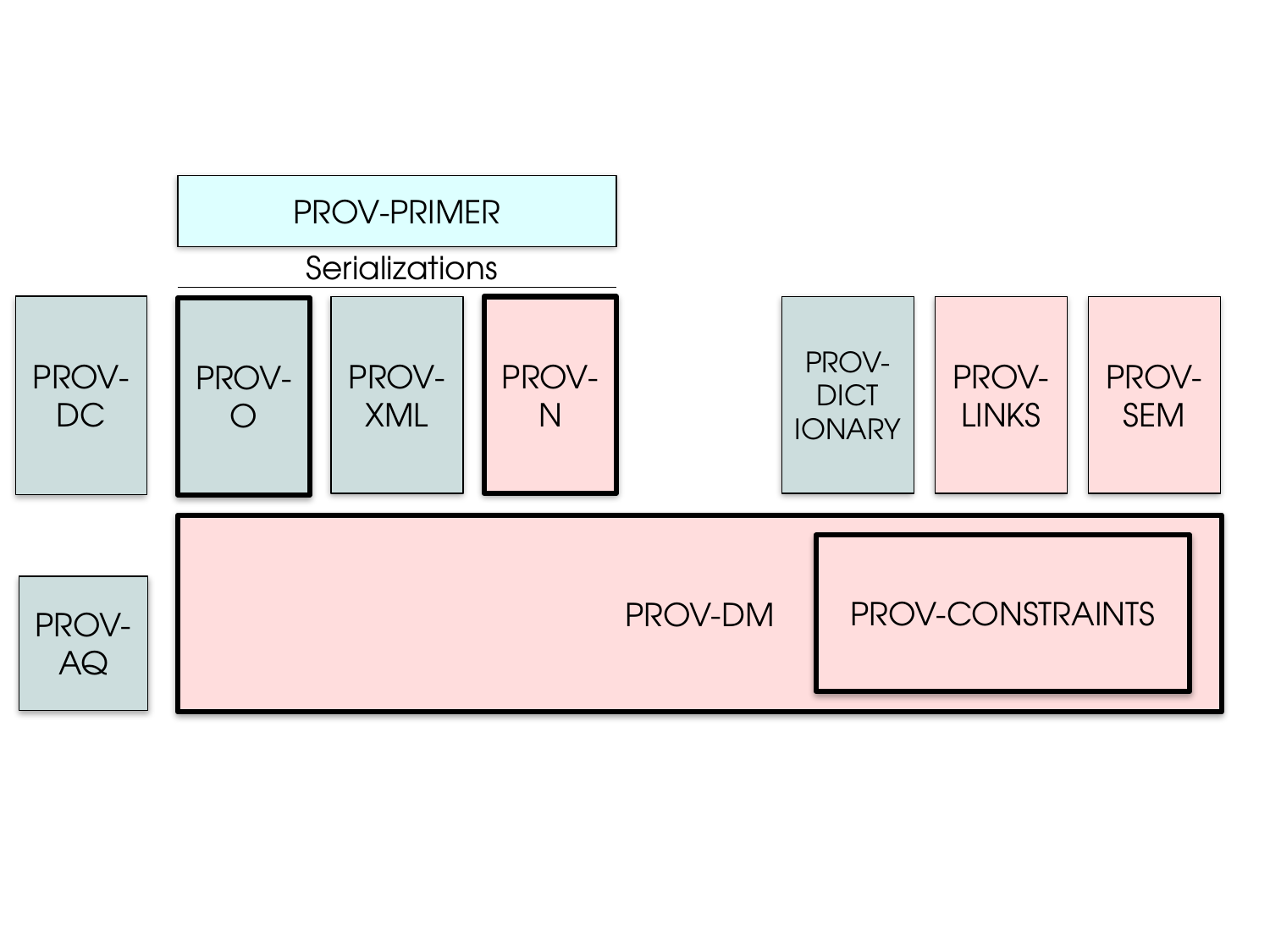

PROV-PRIMER
Serializations
PROV-DC
PROV-XML
PROV-N
PROV-DICT
IONARY
PROV-LINKS
PROV-SEM
PROV-O
PROV-DM
PROV-CONSTRAINTS
PROV-AQ